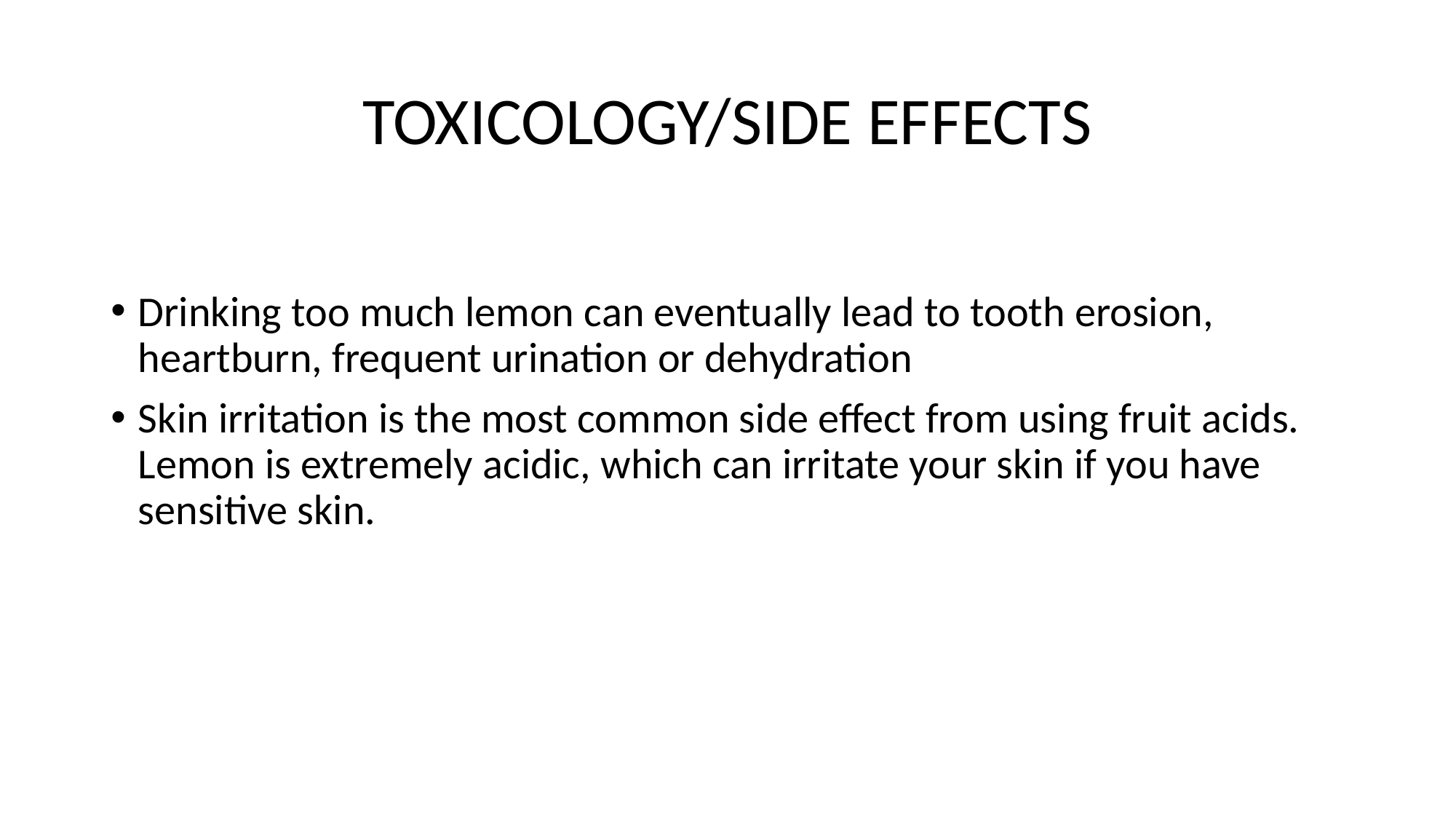

# TOXICOLOGY/SIDE EFFECTS

Drinking too much lemon can eventually lead to tooth erosion, heartburn, frequent urination or dehydration
Skin irritation is the most common side effect from using fruit acids. Lemon is extremely acidic, which can irritate your skin if you have sensitive skin.